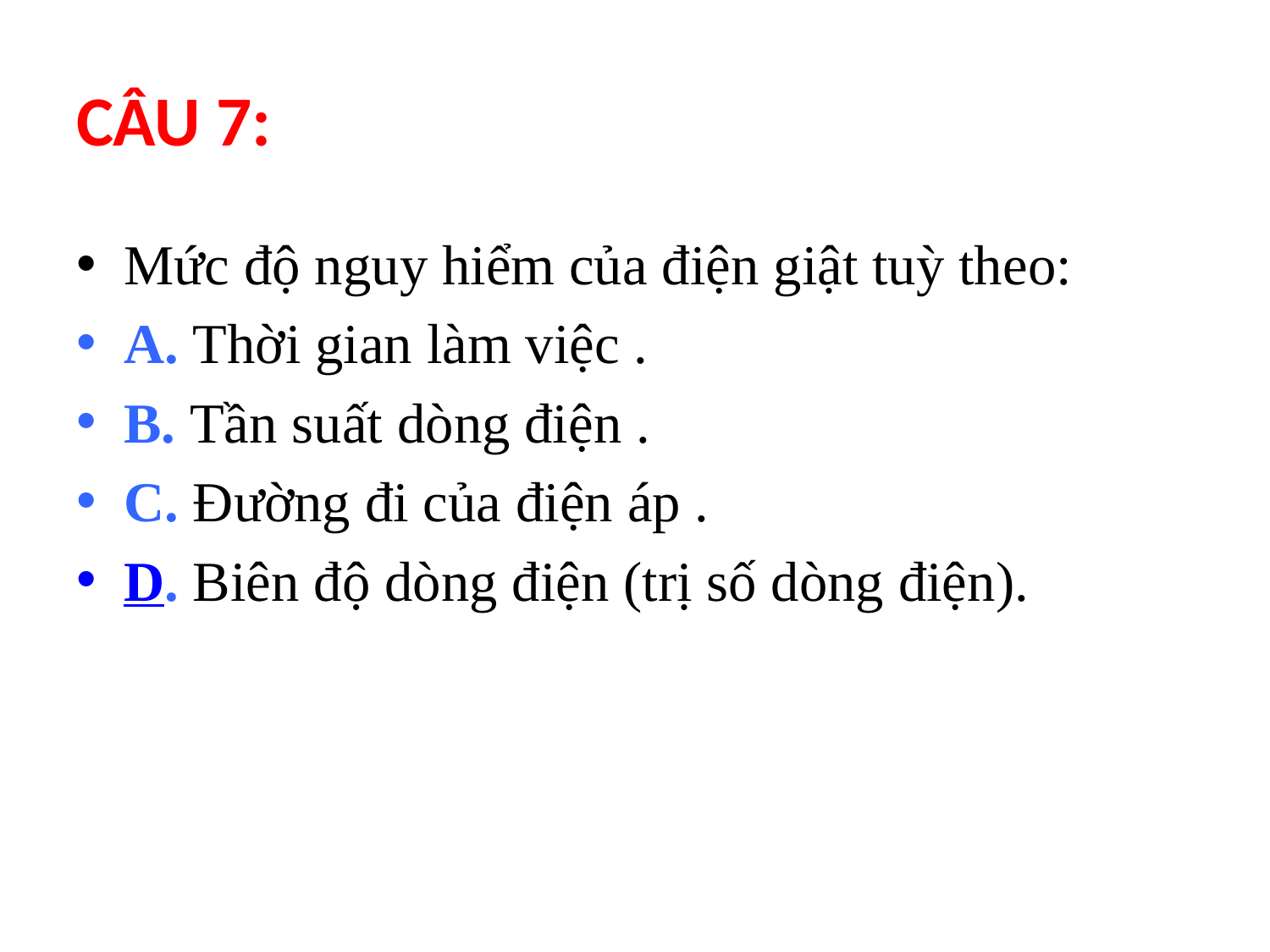

# CÂU 7:
Mức độ nguy hiểm của điện giật tuỳ theo:
A. Thời gian làm việc .
B. Tần suất dòng điện .
C. Đường đi của điện áp .
D. Biên độ dòng điện (trị số dòng điện).